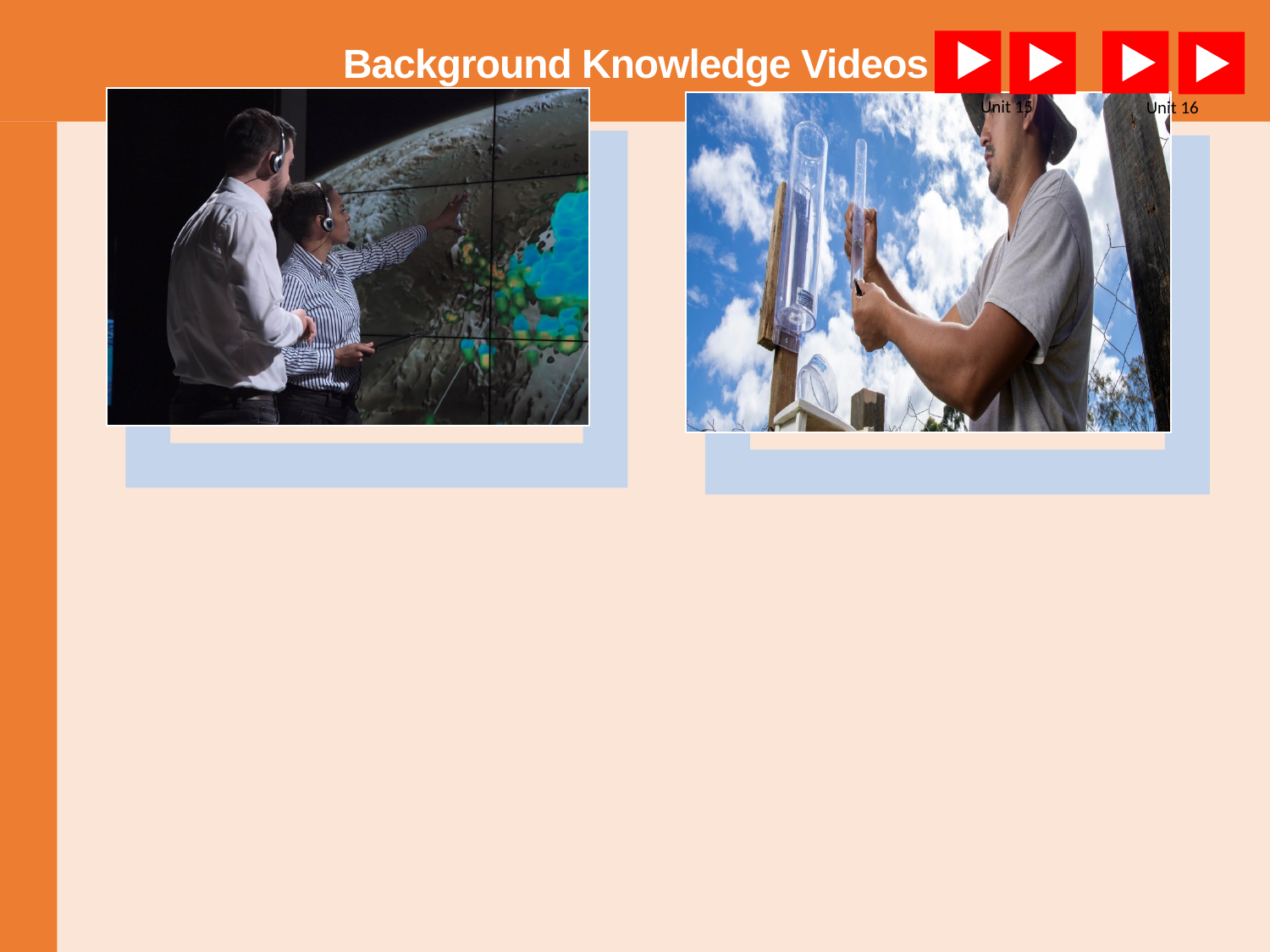

Unit 15
Unit 16
Background Knowledge Videos